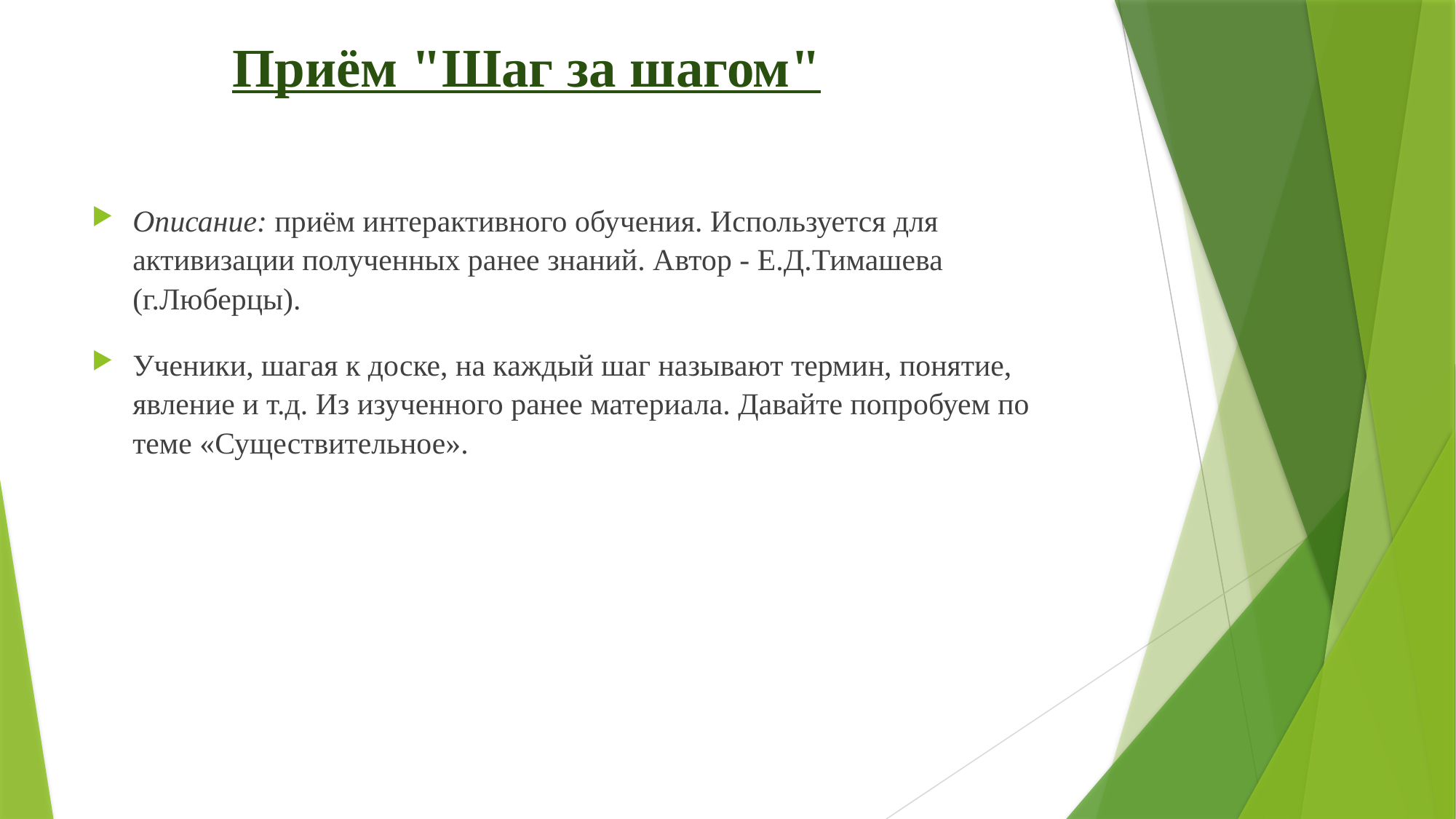

# Приём "Шаг за шагом"
Описание: приём интерактивного обучения. Используется для активизации полученных ранее знаний. Автор - Е.Д.Тимашева (г.Люберцы).
Ученики, шагая к доске, на каждый шаг называют термин, понятие, явление и т.д. Из изученного ранее материала. Давайте попробуем по теме «Существительное».